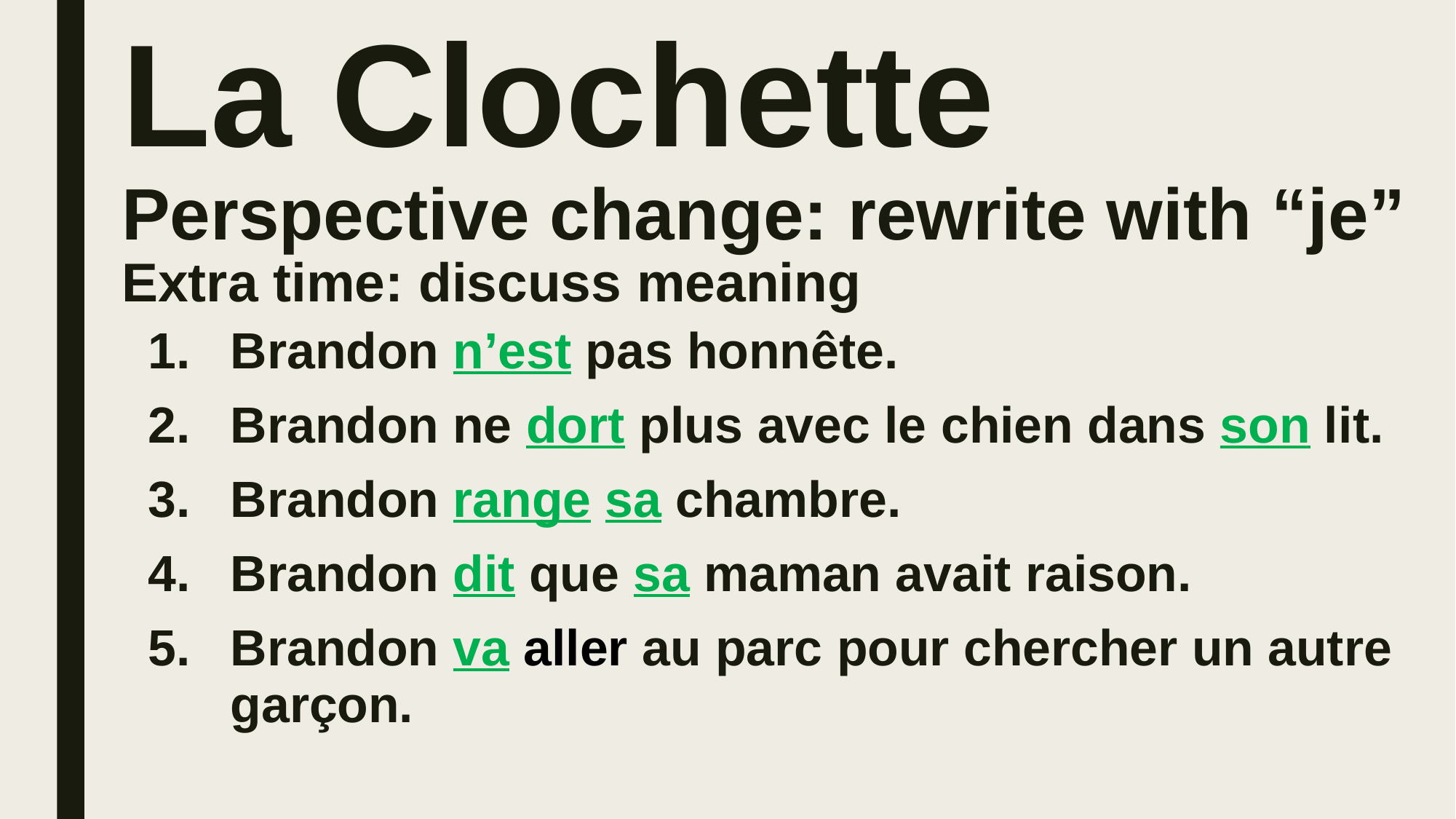

# La Clochette Perspective change: rewrite with “je” Extra time: discuss meaning
Brandon n’est pas honnête.
Brandon ne dort plus avec le chien dans son lit.
Brandon range sa chambre.
Brandon dit que sa maman avait raison.
Brandon va aller au parc pour chercher un autre garçon.